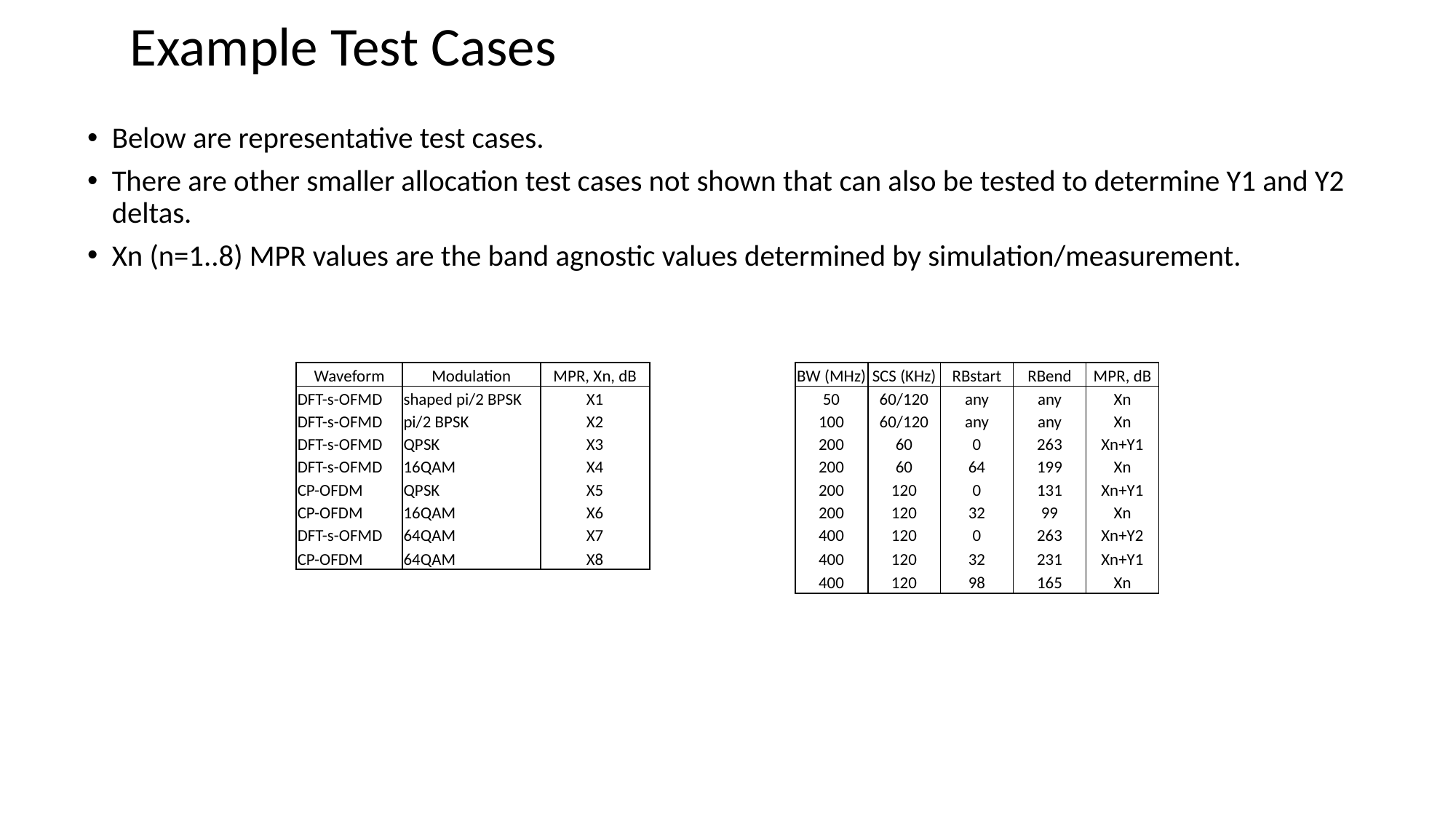

# Example Test Cases
Below are representative test cases.
There are other smaller allocation test cases not shown that can also be tested to determine Y1 and Y2 deltas.
Xn (n=1..8) MPR values are the band agnostic values determined by simulation/measurement.

| Waveform | Modulation | MPR, Xn, dB |  |  | BW (MHz) | SCS (KHz) | RBstart | RBend | MPR, dB |
| --- | --- | --- | --- | --- | --- | --- | --- | --- | --- |
| DFT-s-OFMD | shaped pi/2 BPSK | X1 |  |  | 50 | 60/120 | any | any | Xn |
| DFT-s-OFMD | pi/2 BPSK | X2 |  |  | 100 | 60/120 | any | any | Xn |
| DFT-s-OFMD | QPSK | X3 |  |  | 200 | 60 | 0 | 263 | Xn+Y1 |
| DFT-s-OFMD | 16QAM | X4 |  |  | 200 | 60 | 64 | 199 | Xn |
| CP-OFDM | QPSK | X5 |  |  | 200 | 120 | 0 | 131 | Xn+Y1 |
| CP-OFDM | 16QAM | X6 |  |  | 200 | 120 | 32 | 99 | Xn |
| DFT-s-OFMD | 64QAM | X7 |  |  | 400 | 120 | 0 | 263 | Xn+Y2 |
| CP-OFDM | 64QAM | X8 |  |  | 400 | 120 | 32 | 231 | Xn+Y1 |
|  |  |  |  |  | 400 | 120 | 98 | 165 | Xn |